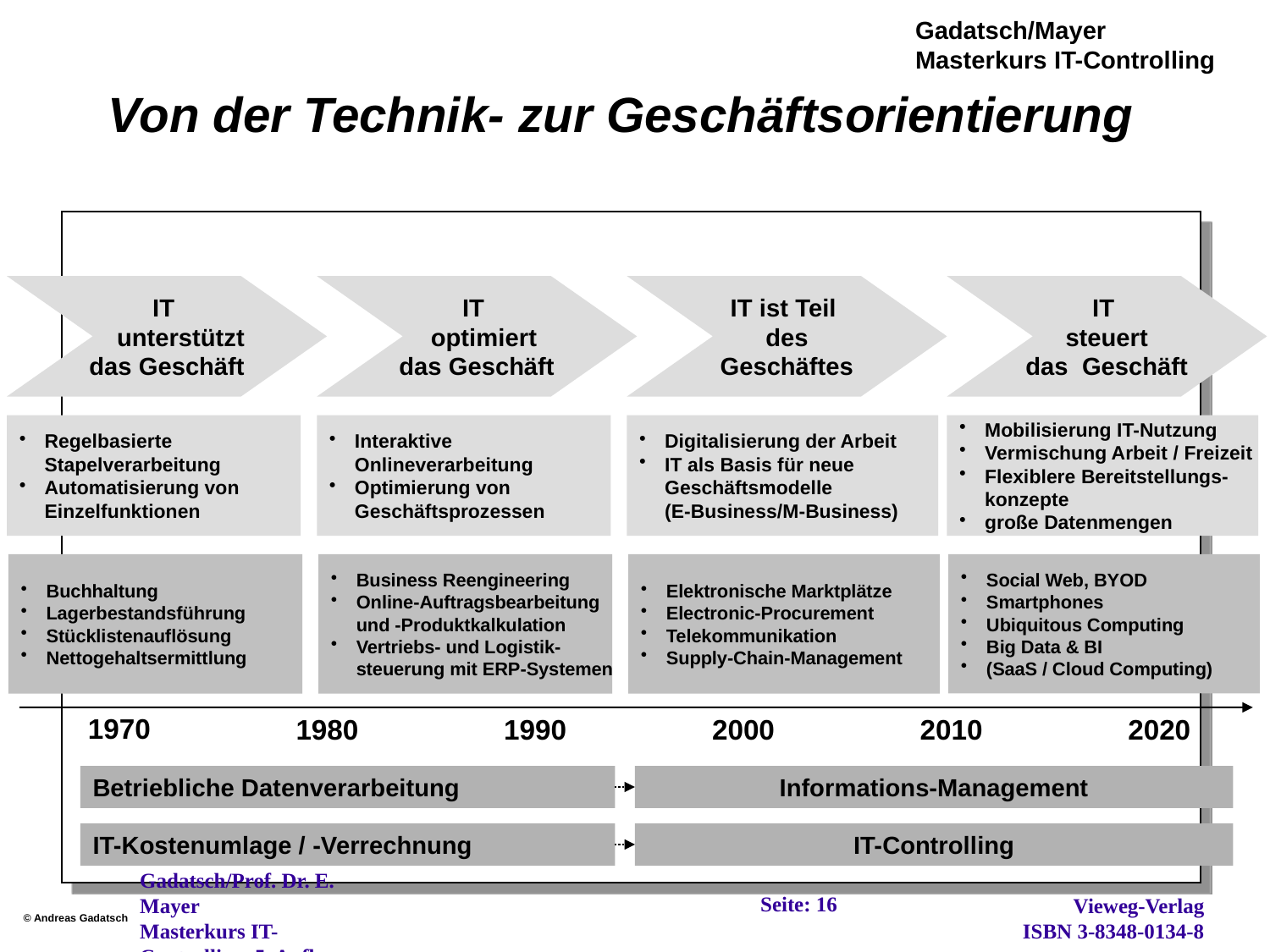

# Von der Technik- zur Geschäftsorientierung
IT
steuert
das  Geschäft
IT
     unterstützt
das Geschäft
IT
  optimiert
das Geschäft
IT ist Teil
des
Geschäftes
Mobilisierung IT-Nutzung
Vermischung Arbeit / Freizeit
Flexiblere Bereitstellungs-
konzepte
große Datenmengen
Regelbasierte
Stapelverarbeitung
Automatisierung von
Einzelfunktionen
Interaktive
Onlineverarbeitung
Optimierung von
Geschäftsprozessen
Digitalisierung der Arbeit
IT als Basis für neue
Geschäftsmodelle
(E-Business/M-Business)
Social Web, BYOD
Smartphones
Ubiquitous Computing
Big Data & BI
(SaaS / Cloud Computing)
Buchhaltung
Lagerbestandsführung
Stücklistenauflösung
Nettogehaltsermittlung
Business Reengineering
Online-Auftragsbearbeitung
und -Produktkalkulation
Vertriebs- und Logistik-
steuerung mit ERP-Systemen
Elektronische Marktplätze
Electronic-Procurement
Telekommunikation
Supply-Chain-Management
1970
1980
1990
2000
2010
2020

Betriebliche Datenverarbeitung
Informations-Management
IT-Kostenumlage / -Verrechnung
IT-Controlling

Seite: 16

© Prof. Dr. A. Gadatsch/Prof. Dr. E. Mayer
Masterkurs IT-Controlling, 5. Aufl., Wiesbaden, 2012